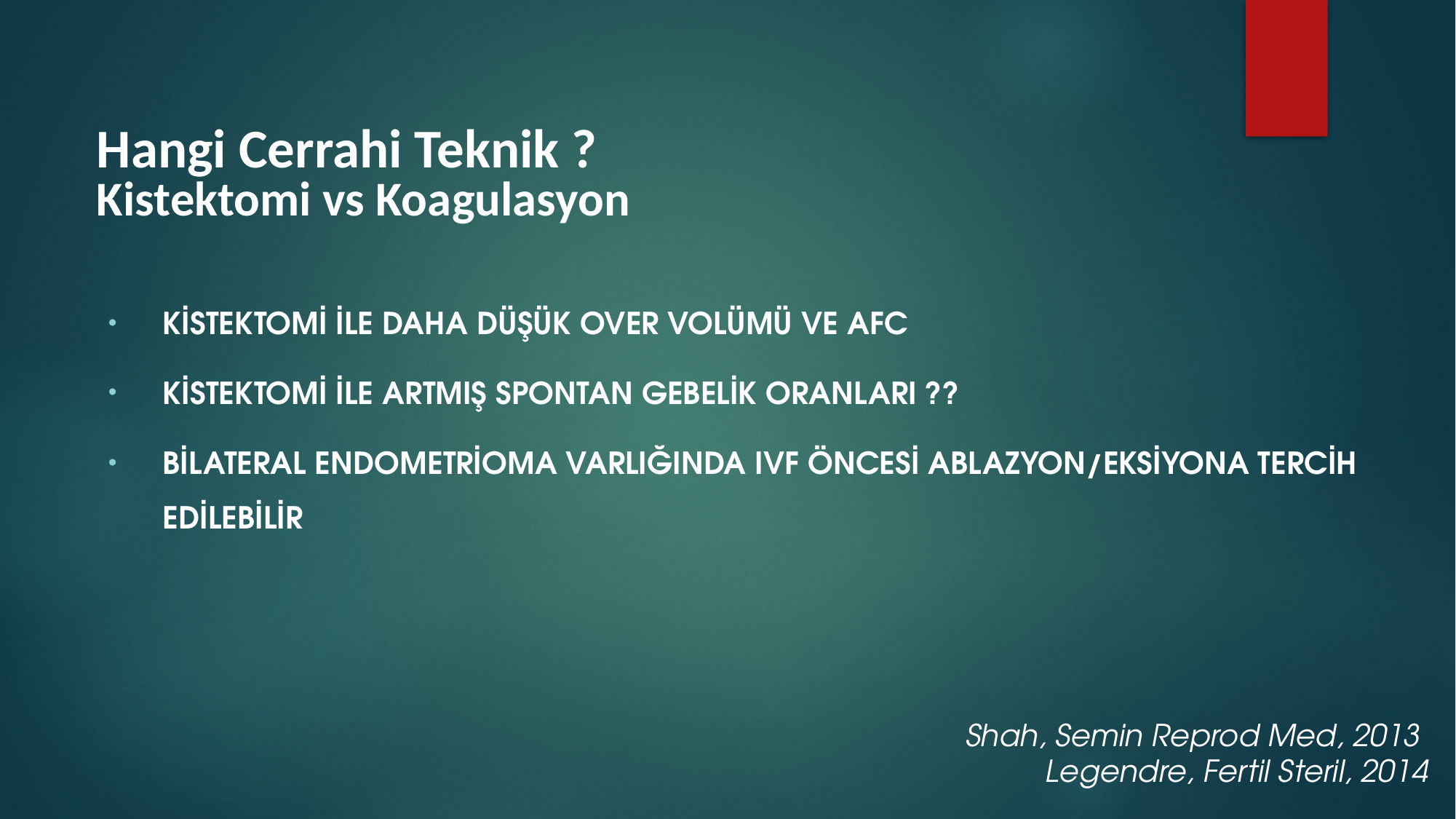

Hangi Cerrahi Teknik ?
Kistektomi vs Koagulasyon
Kistektomi ile daha düşük over volümü ve AFC
Kistektomi ile artmış spontan gebelik oranları ??
Bilateral endometrioma varlığında IVF öncesi ablazyon/eksiyona tercih edilebilir
Shah, Semin Reprod Med, 2013
Legendre, Fertil Steril, 2014